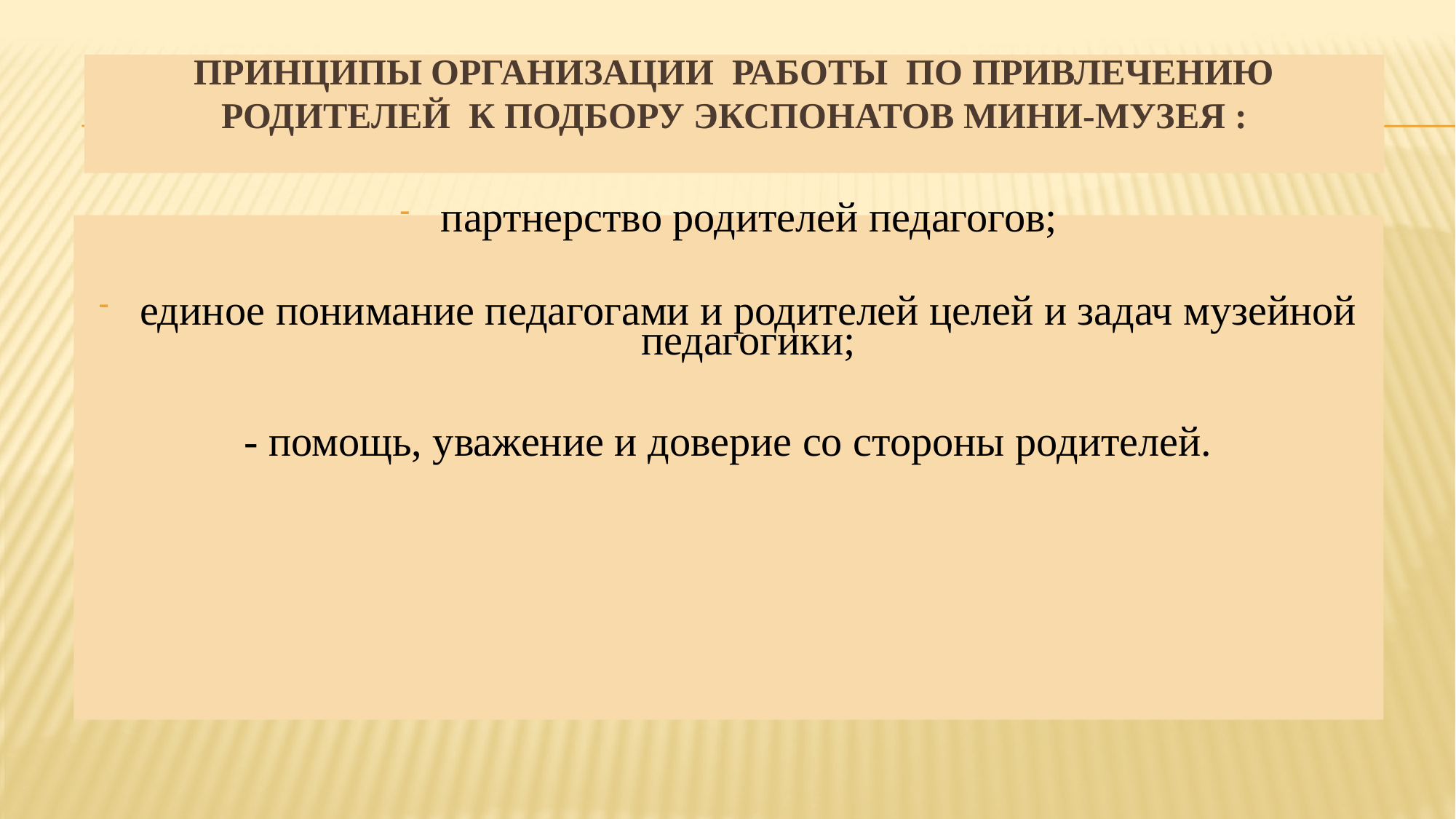

# Принципы Организации  работы  по привлечению родителей  к подбору экспонатов мини-музея :
партнерство родителей педагогов;

единое понимание педагогами и родителей целей и задач музейной педагогики;

- помощь, уважение и доверие со стороны родителей.